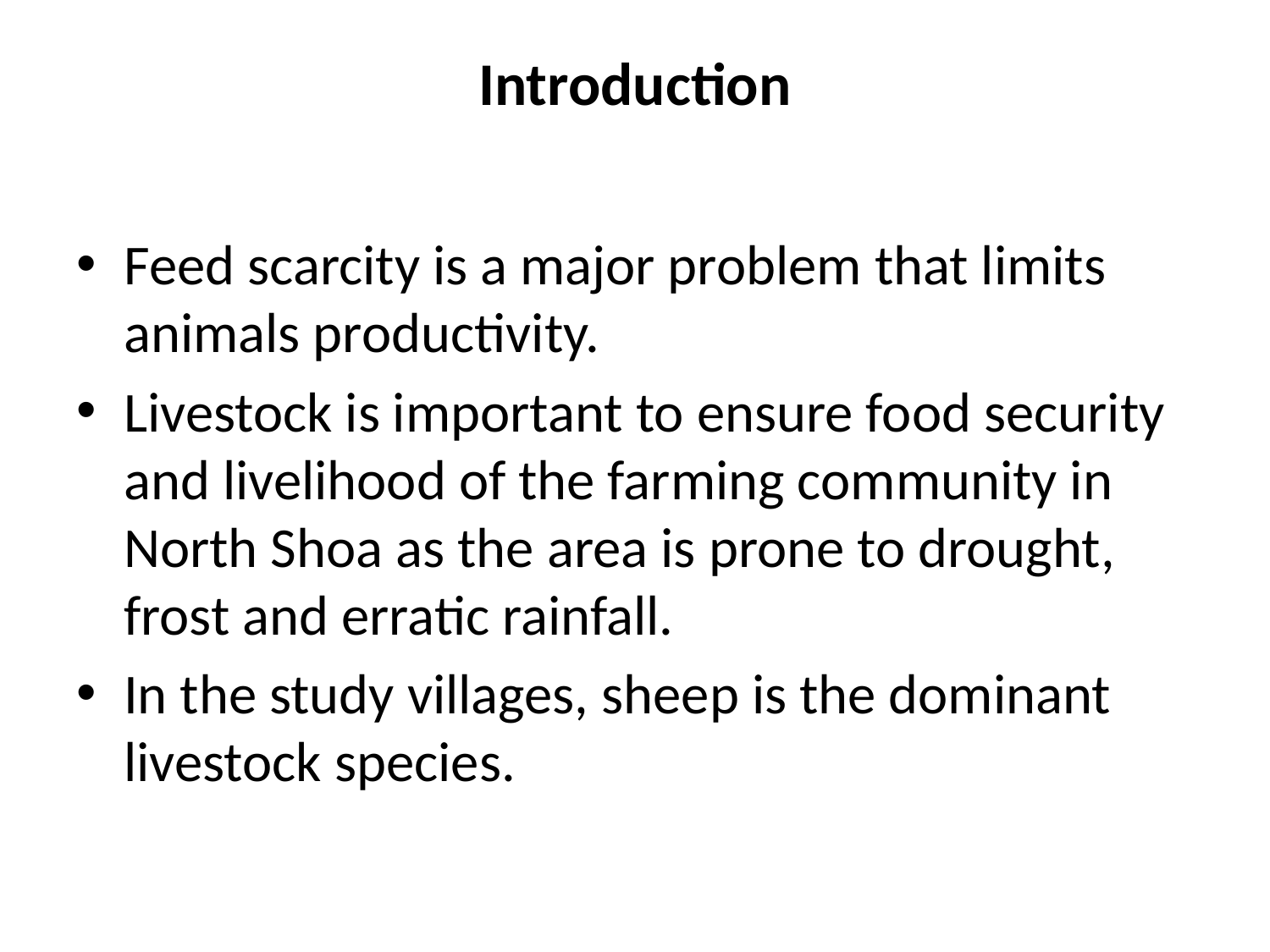

# Introduction
Feed scarcity is a major problem that limits animals productivity.
Livestock is important to ensure food security and livelihood of the farming community in North Shoa as the area is prone to drought, frost and erratic rainfall.
In the study villages, sheep is the dominant livestock species.